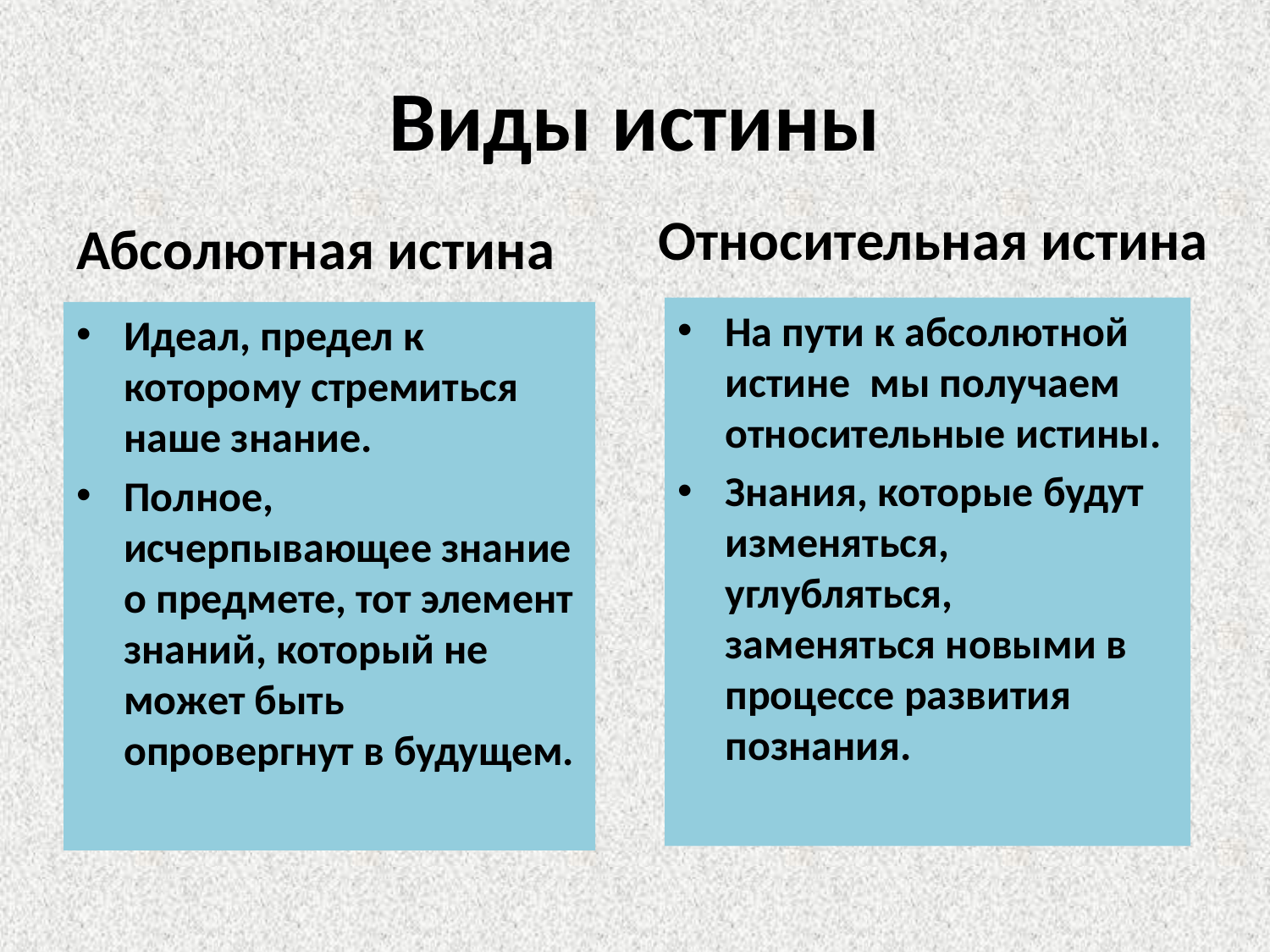

# Виды истины
Относительная истина
Абсолютная истина
На пути к абсолютной  истине  мы получаем относительные истины.
Знания, которые будут  изменяться, углубляться,     заменяться новыми в процессе развития познания.
Идеал, предел к которому стремиться  наше знание.
Полное, исчерпывающее знание о предмете, тот элемент знаний, который не может быть опровергнут в будущем.